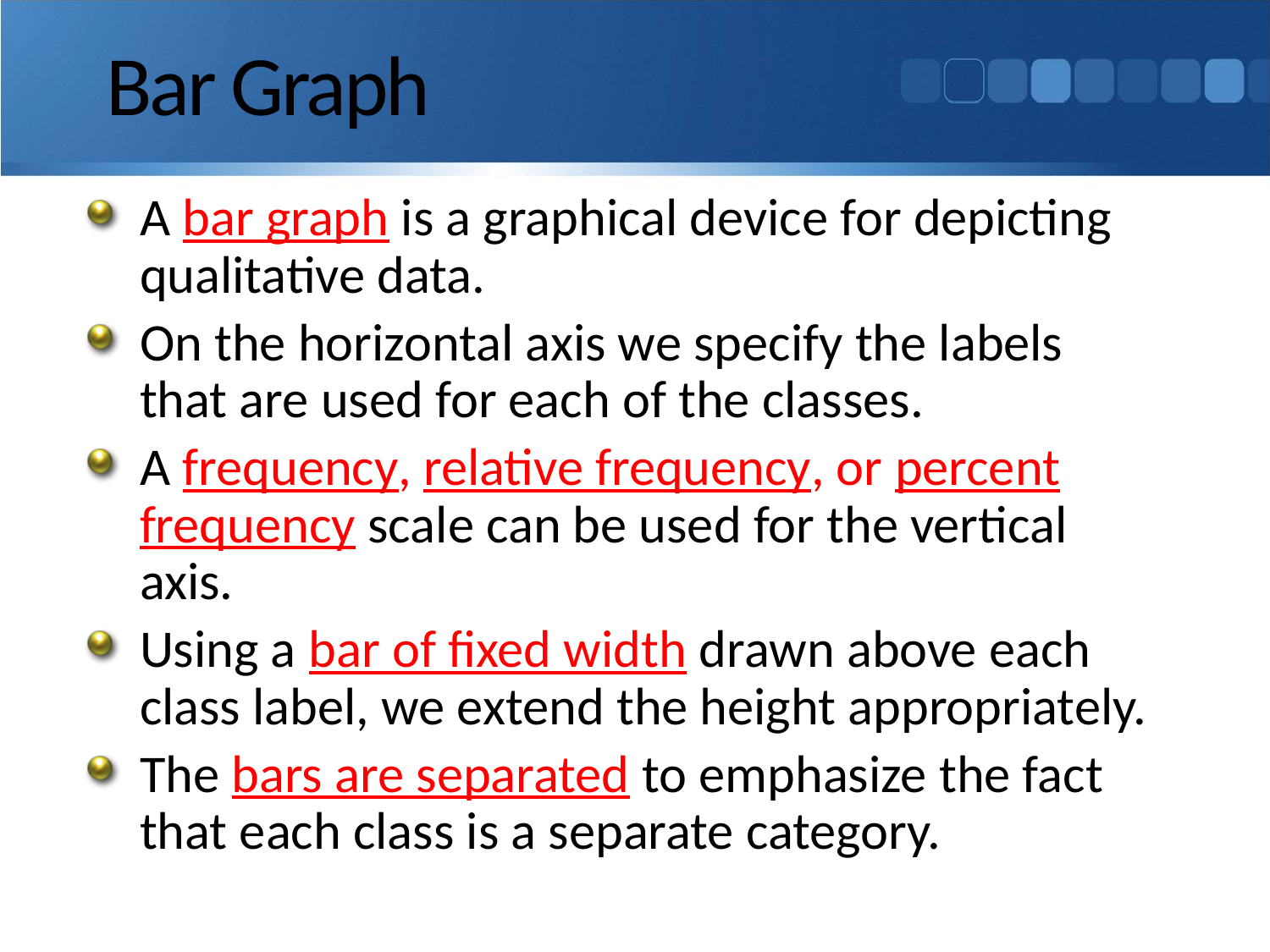

# Bar Graph
A bar graph is a graphical device for depicting qualitative data.
On the horizontal axis we specify the labels that are used for each of the classes.
A frequency, relative frequency, or percent frequency scale can be used for the vertical axis.
Using a bar of fixed width drawn above each class label, we extend the height appropriately.
The bars are separated to emphasize the fact that each class is a separate category.